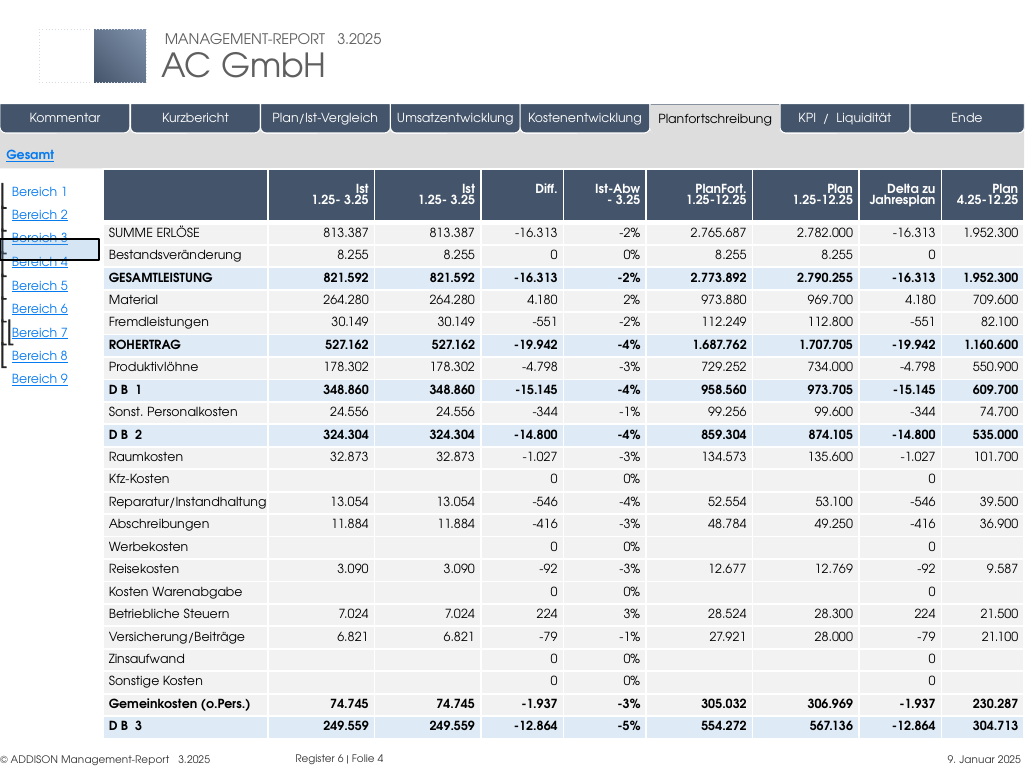

|  |  |  |  |  |  |
| --- | --- | --- | --- | --- | --- |
Eigene Folien
|  | Ist 1.25- 3.25 | Ist 1.25- 3.25 | Diff. | Ist-Abw - 3.25 | PlanFort. 1.25-12.25 | Plan 1.25-12.25 | Delta zu Jahresplan | Plan 4.25-12.25 |
| --- | --- | --- | --- | --- | --- | --- | --- | --- |
| SUMME ERLÖSE | 813.387 | 813.387 | -16.313 | -2% | 2.765.687 | 2.782.000 | -16.313 | 1.952.300 |
| Bestandsveränderung | 8.255 | 8.255 | 0 | 0% | 8.255 | 8.255 | 0 |  |
| GESAMTLEISTUNG | 821.592 | 821.592 | -16.313 | -2% | 2.773.892 | 2.790.255 | -16.313 | 1.952.300 |
| Material | 264.280 | 264.280 | 4.180 | 2% | 973.880 | 969.700 | 4.180 | 709.600 |
| Fremdleistungen | 30.149 | 30.149 | -551 | -2% | 112.249 | 112.800 | -551 | 82.100 |
| ROHERTRAG | 527.162 | 527.162 | -19.942 | -4% | 1.687.762 | 1.707.705 | -19.942 | 1.160.600 |
| Produktivlöhne | 178.302 | 178.302 | -4.798 | -3% | 729.252 | 734.000 | -4.798 | 550.900 |
| D B 1 | 348.860 | 348.860 | -15.145 | -4% | 958.560 | 973.705 | -15.145 | 609.700 |
| Sonst. Personalkosten | 24.556 | 24.556 | -344 | -1% | 99.256 | 99.600 | -344 | 74.700 |
| D B 2 | 324.304 | 324.304 | -14.800 | -4% | 859.304 | 874.105 | -14.800 | 535.000 |
| Raumkosten | 32.873 | 32.873 | -1.027 | -3% | 134.573 | 135.600 | -1.027 | 101.700 |
| Kfz-Kosten |  |  | 0 | 0% |  |  | 0 |  |
| Reparatur/Instandhaltung | 13.054 | 13.054 | -546 | -4% | 52.554 | 53.100 | -546 | 39.500 |
| Abschreibungen | 11.884 | 11.884 | -416 | -3% | 48.784 | 49.250 | -416 | 36.900 |
| Werbekosten |  |  | 0 | 0% |  |  | 0 |  |
| Reisekosten | 3.090 | 3.090 | -92 | -3% | 12.677 | 12.769 | -92 | 9.587 |
| Kosten Warenabgabe |  |  | 0 | 0% |  |  | 0 |  |
| Betriebliche Steuern | 7.024 | 7.024 | 224 | 3% | 28.524 | 28.300 | 224 | 21.500 |
| Versicherung/Beiträge | 6.821 | 6.821 | -79 | -1% | 27.921 | 28.000 | -79 | 21.100 |
| Zinsaufwand |  |  | 0 | 0% |  |  | 0 |  |
| Sonstige Kosten |  |  | 0 | 0% |  |  | 0 |  |
| Gemeinkosten (o.Pers.) | 74.745 | 74.745 | -1.937 | -3% | 305.032 | 306.969 | -1.937 | 230.287 |
| D B 3 | 249.559 | 249.559 | -12.864 | -5% | 554.272 | 567.136 | -12.864 | 304.713 |

# Register 6 | Folie 4